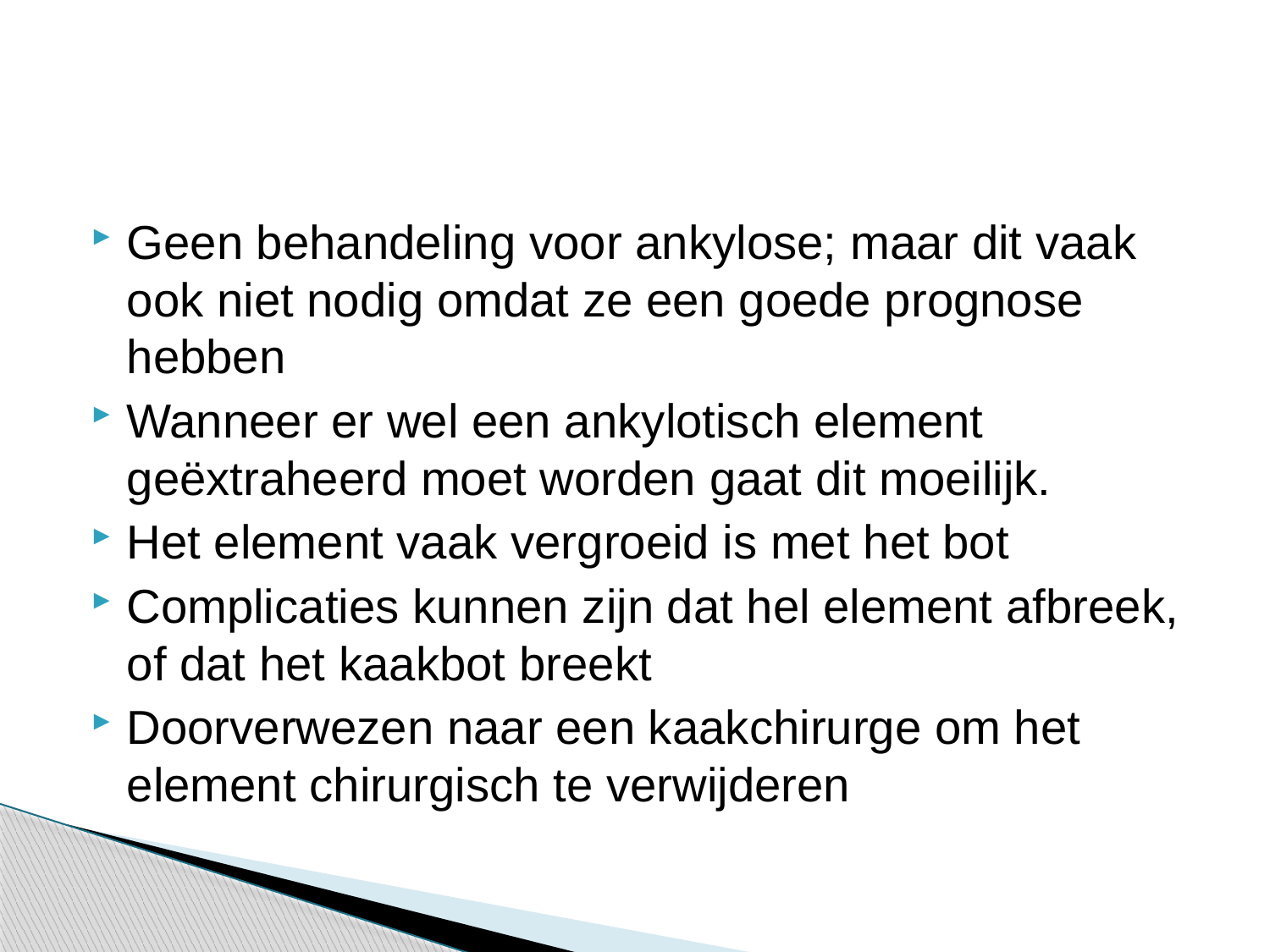

Geen behandeling voor ankylose; maar dit vaak ook niet nodig omdat ze een goede prognose hebben
Wanneer er wel een ankylotisch element geëxtraheerd moet worden gaat dit moeilijk.
Het element vaak vergroeid is met het bot
Complicaties kunnen zijn dat hel element afbreek, of dat het kaakbot breekt
Doorverwezen naar een kaakchirurge om het element chirurgisch te verwijderen